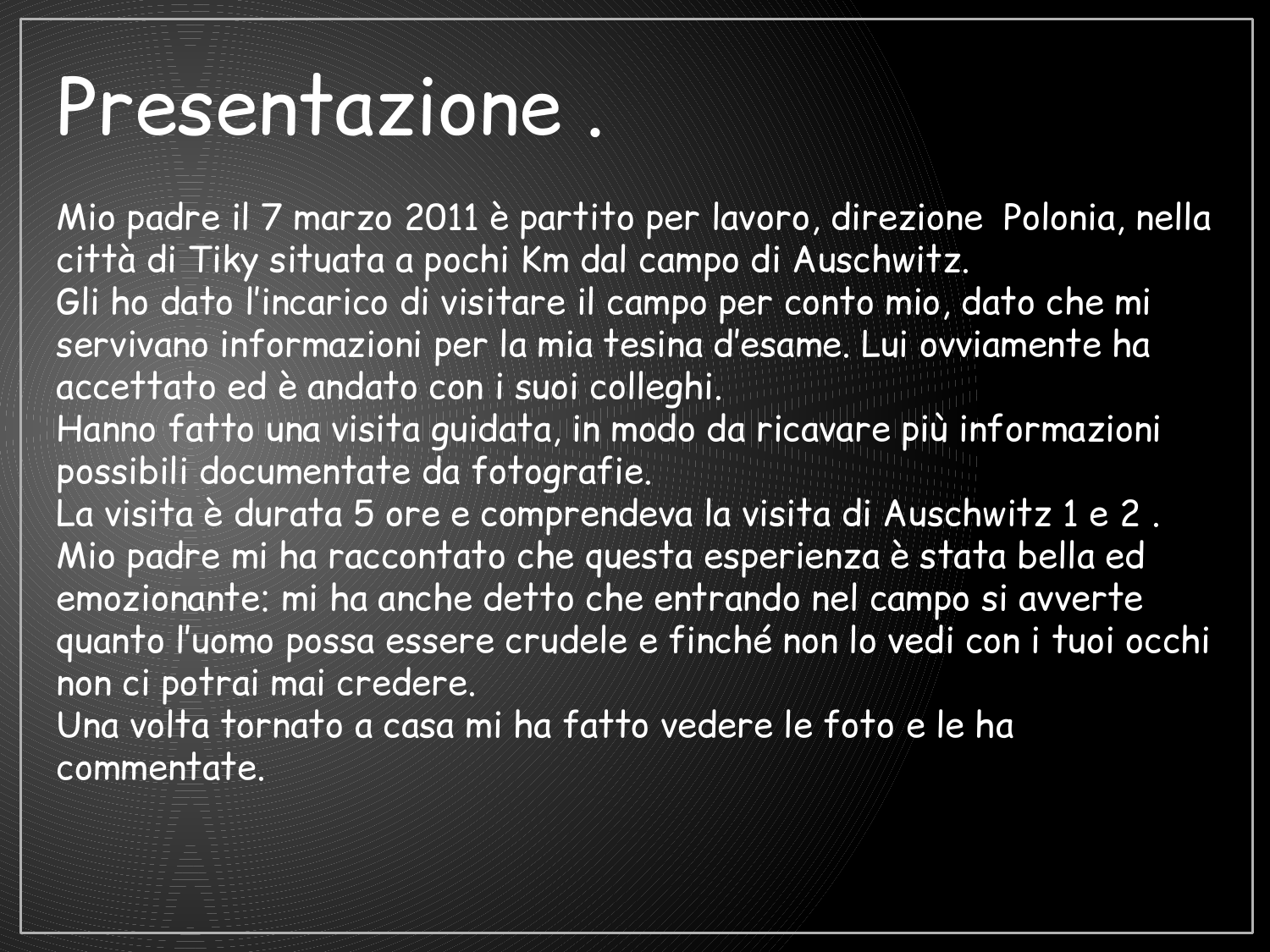

Presentazione .
Mio padre il 7 marzo 2011 è partito per lavoro, direzione  Polonia, nella città di Tiky situata a pochi Km dal campo di Auschwitz.
Gli ho dato l’incarico di visitare il campo per conto mio, dato che mi servivano informazioni per la mia tesina d’esame. Lui ovviamente ha accettato ed è andato con i suoi colleghi.
Hanno fatto una visita guidata, in modo da ricavare più informazioni possibili documentate da fotografie.
La visita è durata 5 ore e comprendeva la visita di Auschwitz 1 e 2 .
Mio padre mi ha raccontato che questa esperienza è stata bella ed emozionante: mi ha anche detto che entrando nel campo si avverte quanto l’uomo possa essere crudele e finché non lo vedi con i tuoi occhi non ci potrai mai credere.
Una volta tornato a casa mi ha fatto vedere le foto e le ha commentate.